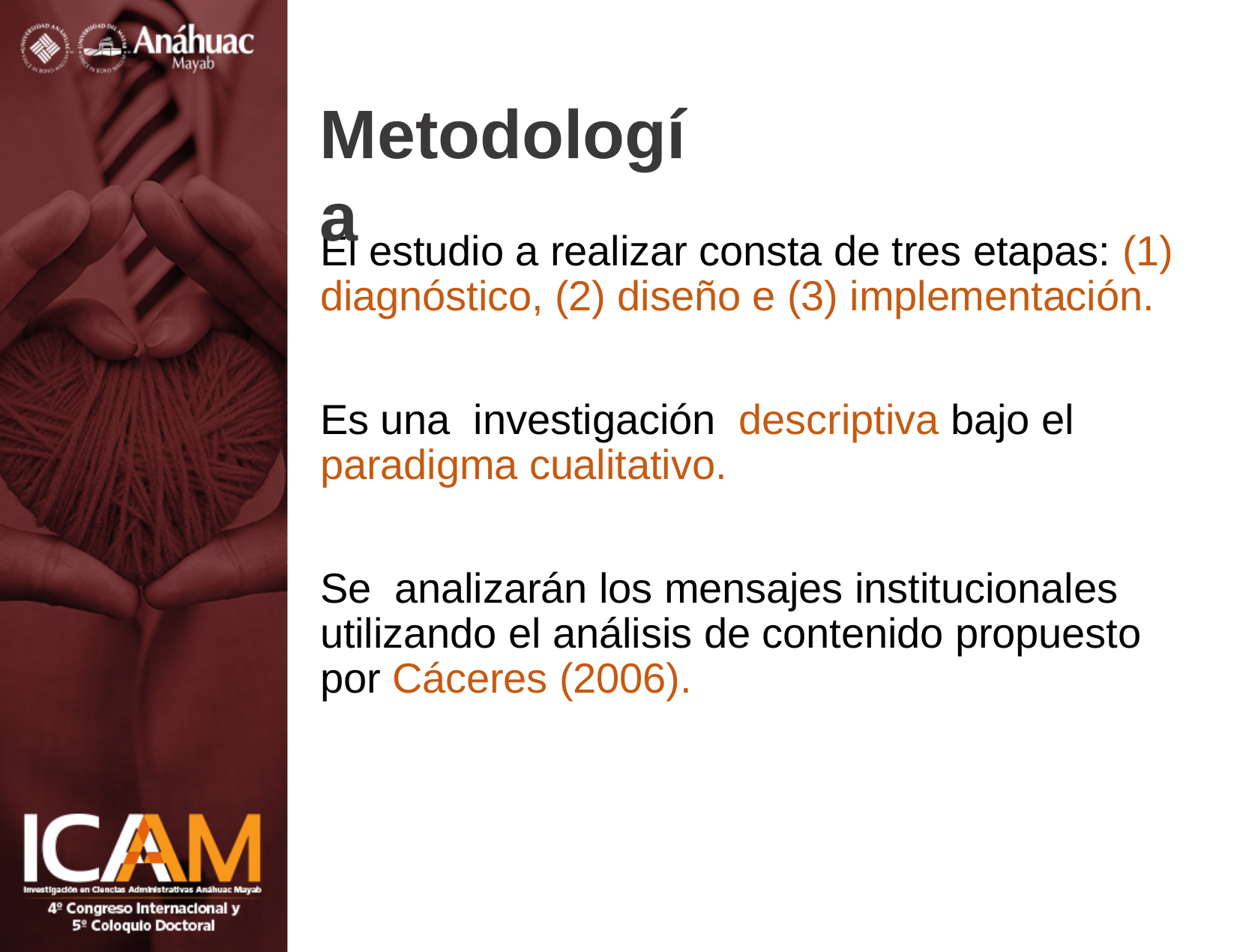

Metodología
El estudio a realizar consta de tres etapas: (1) diagnóstico, (2) diseño e (3) implementación.

Es una  investigación  descriptiva bajo el paradigma cualitativo.

Se  analizarán los mensajes institucionales utilizando el análisis de contenido propuesto por Cáceres (2006).